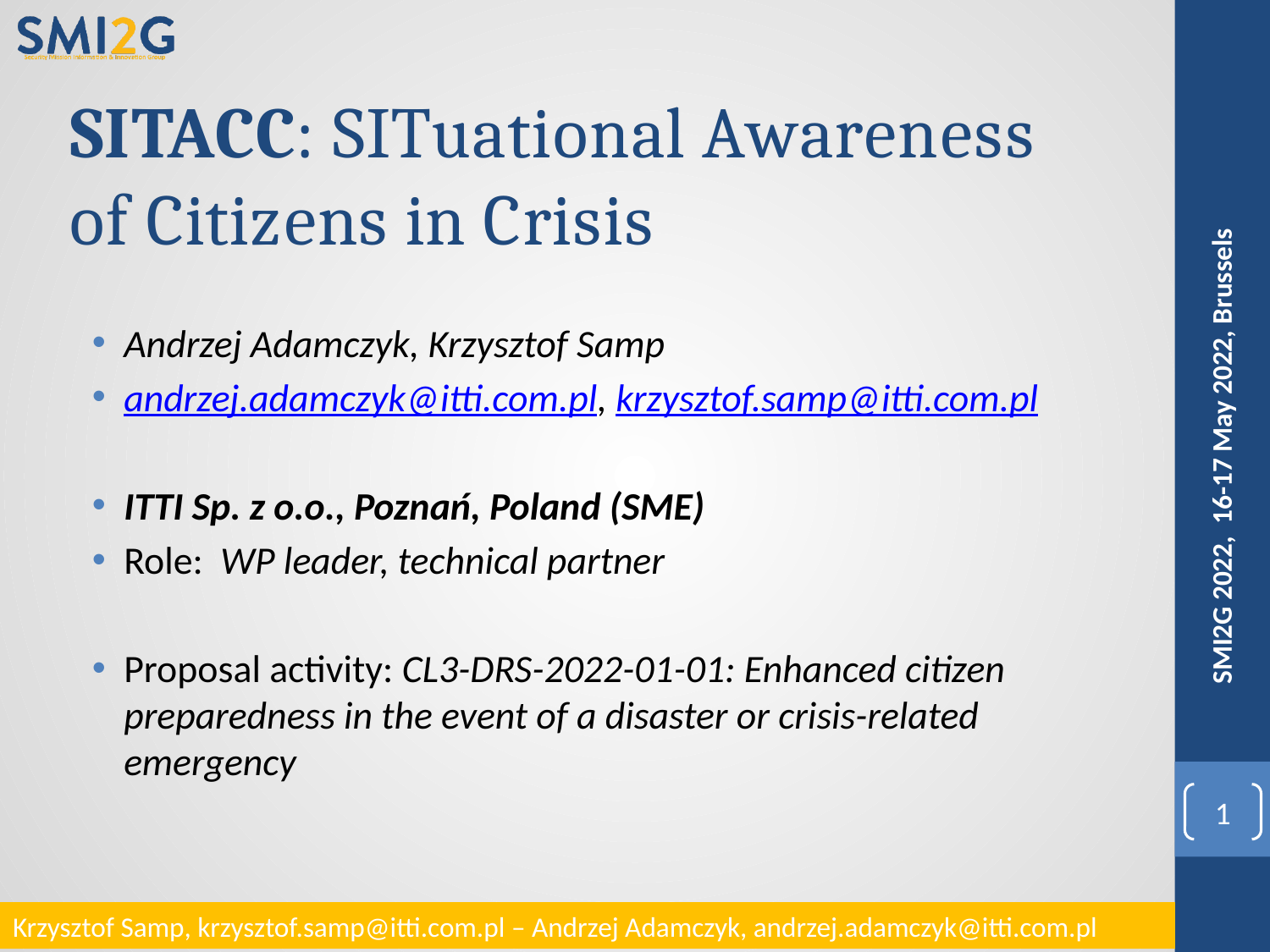

# SITACC: SITuational Awareness of Citizens in Crisis
Andrzej Adamczyk, Krzysztof Samp
andrzej.adamczyk@itti.com.pl, krzysztof.samp@itti.com.pl

ITTI Sp. z o.o., Poznań, Poland (SME)
Role:  WP leader, technical partner

Proposal activity: CL3-DRS-2022-01-01: Enhanced citizen preparedness in the event of a disaster or crisis-related emergency

SMI2G 2022,  16-17 May 2022, Brussels
1
Krzysztof Samp, krzysztof.samp@itti.com.pl – Andrzej Adamczyk, andrzej.adamczyk@itti.com.pl